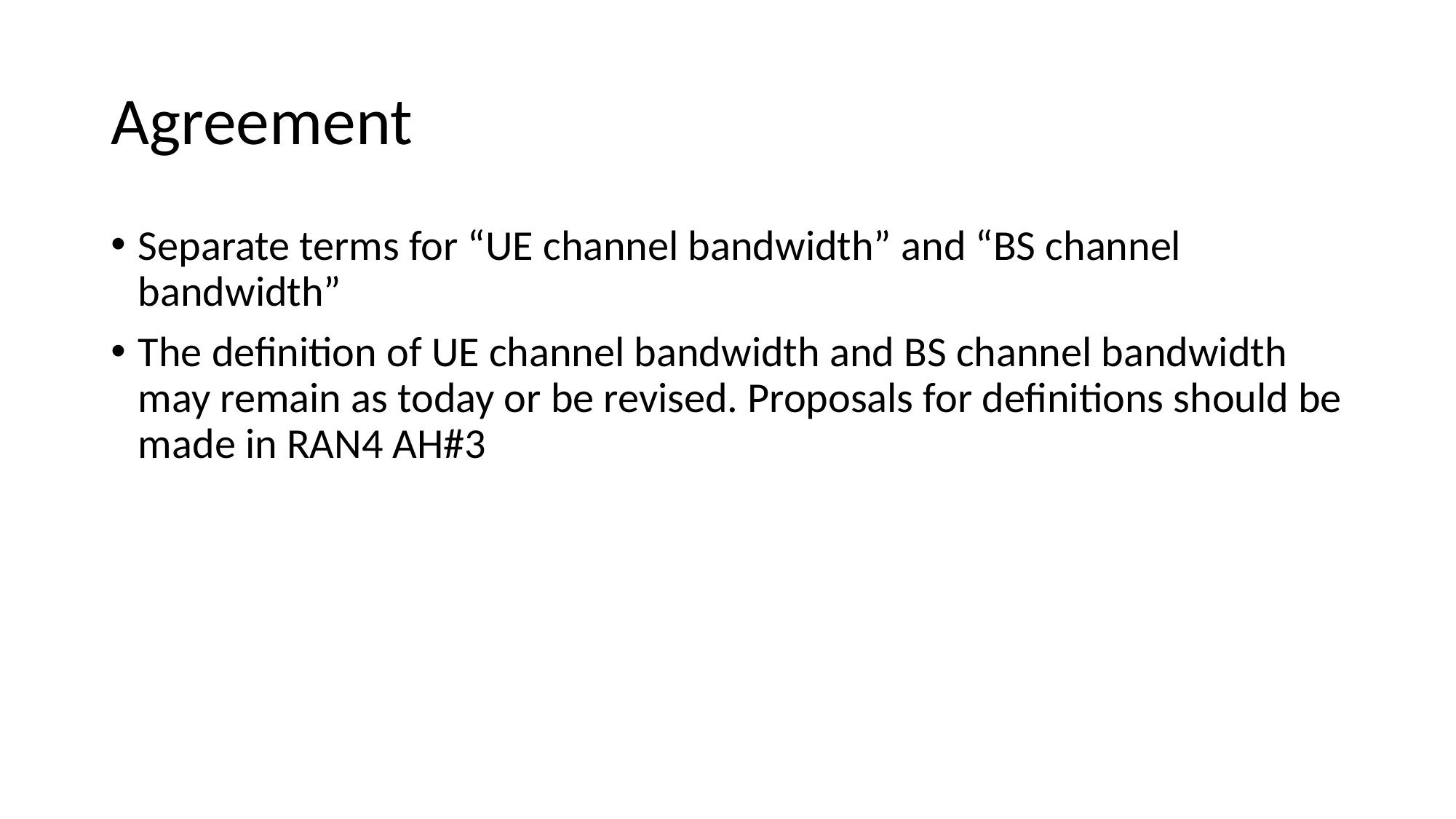

# Agreement
Separate terms for “UE channel bandwidth” and “BS channel bandwidth”
The definition of UE channel bandwidth and BS channel bandwidth may remain as today or be revised. Proposals for definitions should be made in RAN4 AH#3